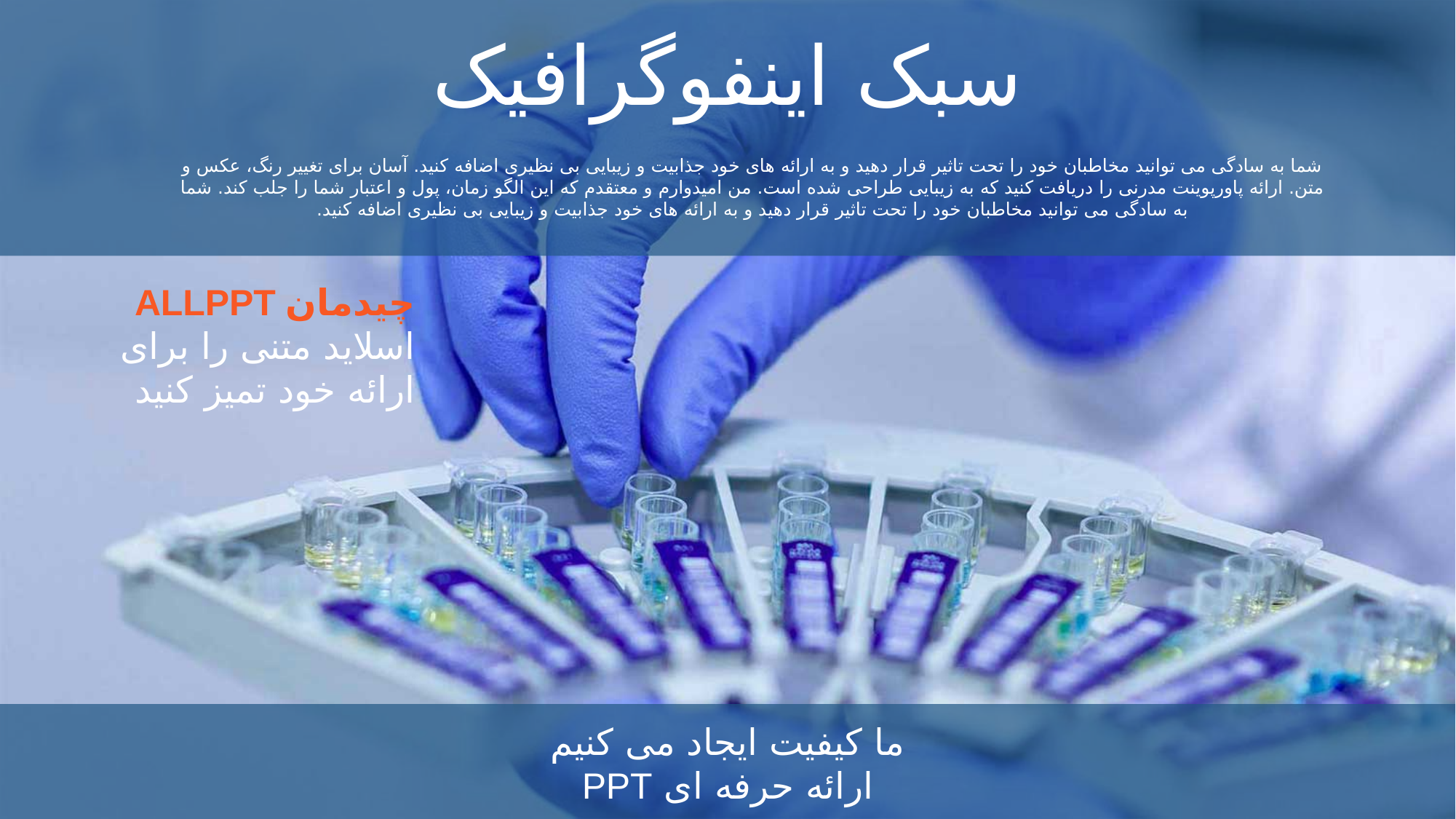

سبک اینفوگرافیک
شما به سادگی می توانید مخاطبان خود را تحت تاثیر قرار دهید و به ارائه های خود جذابیت و زیبایی بی نظیری اضافه کنید. آسان برای تغییر رنگ، عکس و متن. ارائه پاورپوینت مدرنی را دریافت کنید که به زیبایی طراحی شده است. من امیدوارم و معتقدم که این الگو زمان، پول و اعتبار شما را جلب کند. شما به سادگی می توانید مخاطبان خود را تحت تاثیر قرار دهید و به ارائه های خود جذابیت و زیبایی بی نظیری اضافه کنید.
ALLPPT چیدمان
اسلاید متنی را برای ارائه خود تمیز کنید

ما کیفیت ایجاد می کنیم
ارائه حرفه ای PPT